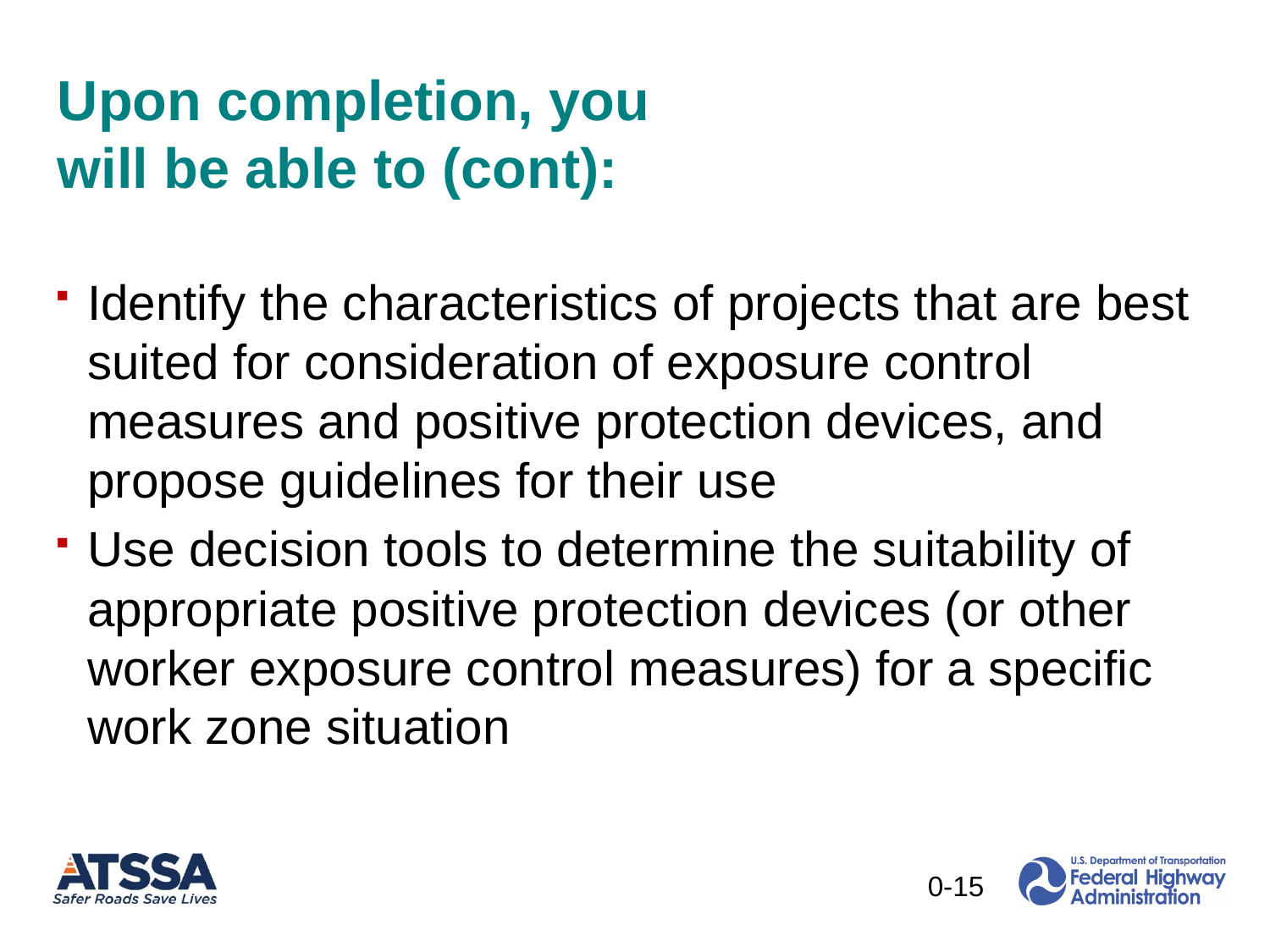

# Upon completion, you will be able to (cont):
Identify the characteristics of projects that are best suited for consideration of exposure control measures and positive protection devices, and propose guidelines for their use
Use decision tools to determine the suitability of appropriate positive protection devices (or other worker exposure control measures) for a specific work zone situation